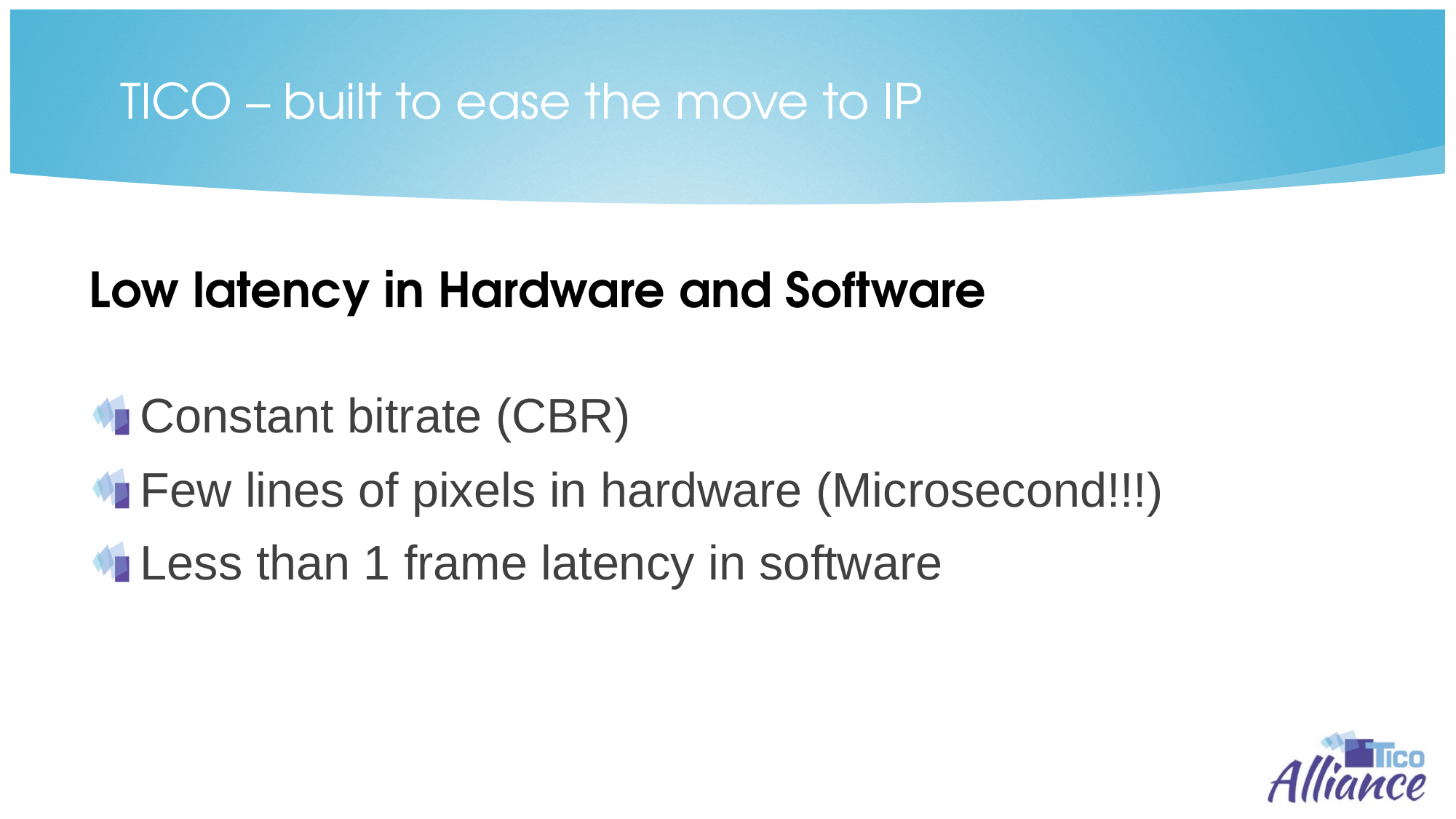

TICO – built to ease the move to IP
# Low latency in Hardware and Software
Constant bitrate (CBR)
Few lines of pixels in hardware (Microsecond!!!)
Less than 1 frame latency in software